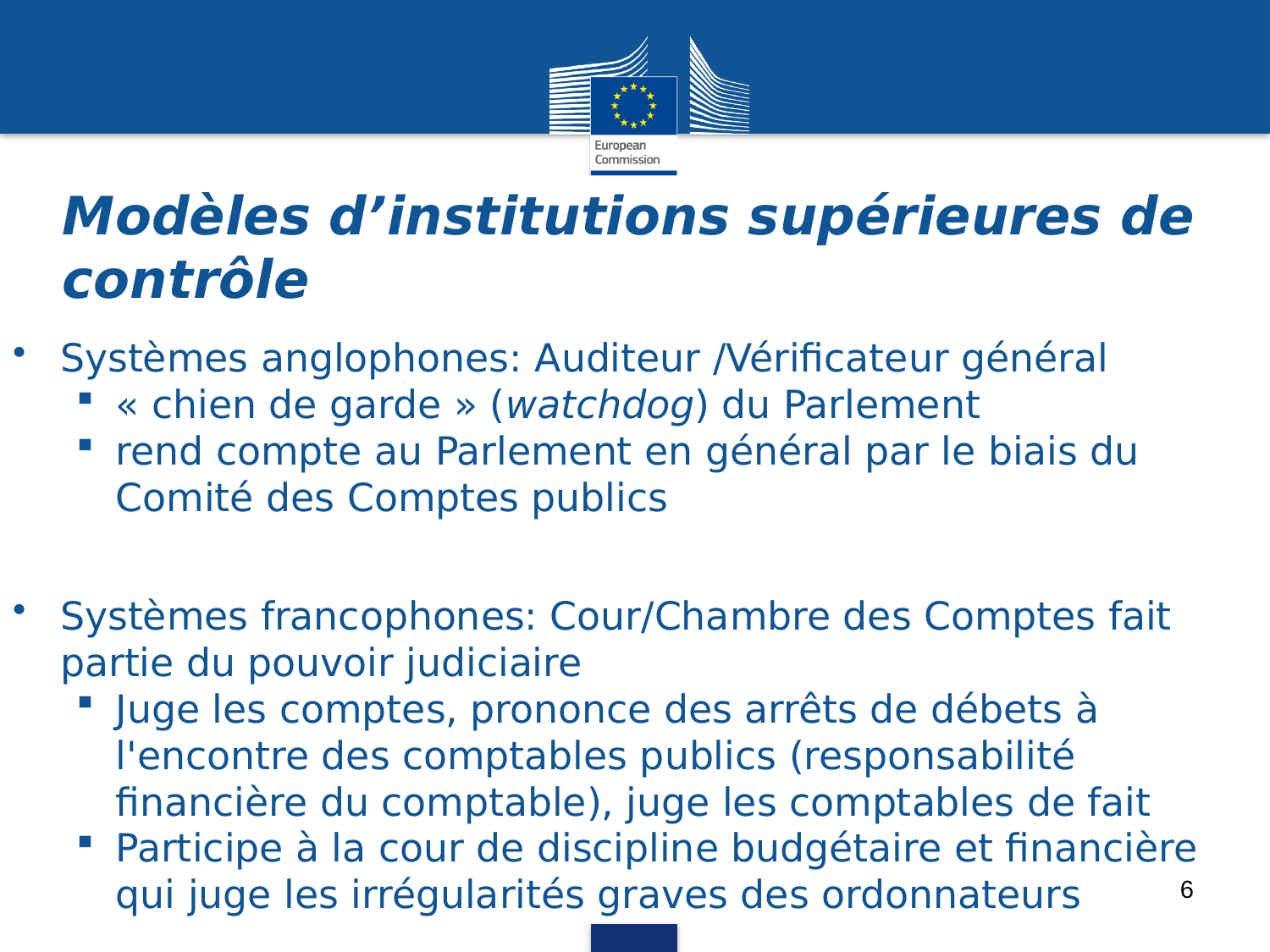

# Modèles d’institutions supérieures de contrôle
Systèmes anglophones: Auditeur /Vérificateur général
« chien de garde » (watchdog) du Parlement
rend compte au Parlement en général par le biais du Comité des Comptes publics

Systèmes francophones: Cour/Chambre des Comptes fait partie du pouvoir judiciaire
Juge les comptes, prononce des arrêts de débets à l'encontre des comptables publics (responsabilité financière du comptable), juge les comptables de fait
Participe à la cour de discipline budgétaire et financière qui juge les irrégularités graves des ordonnateurs
6